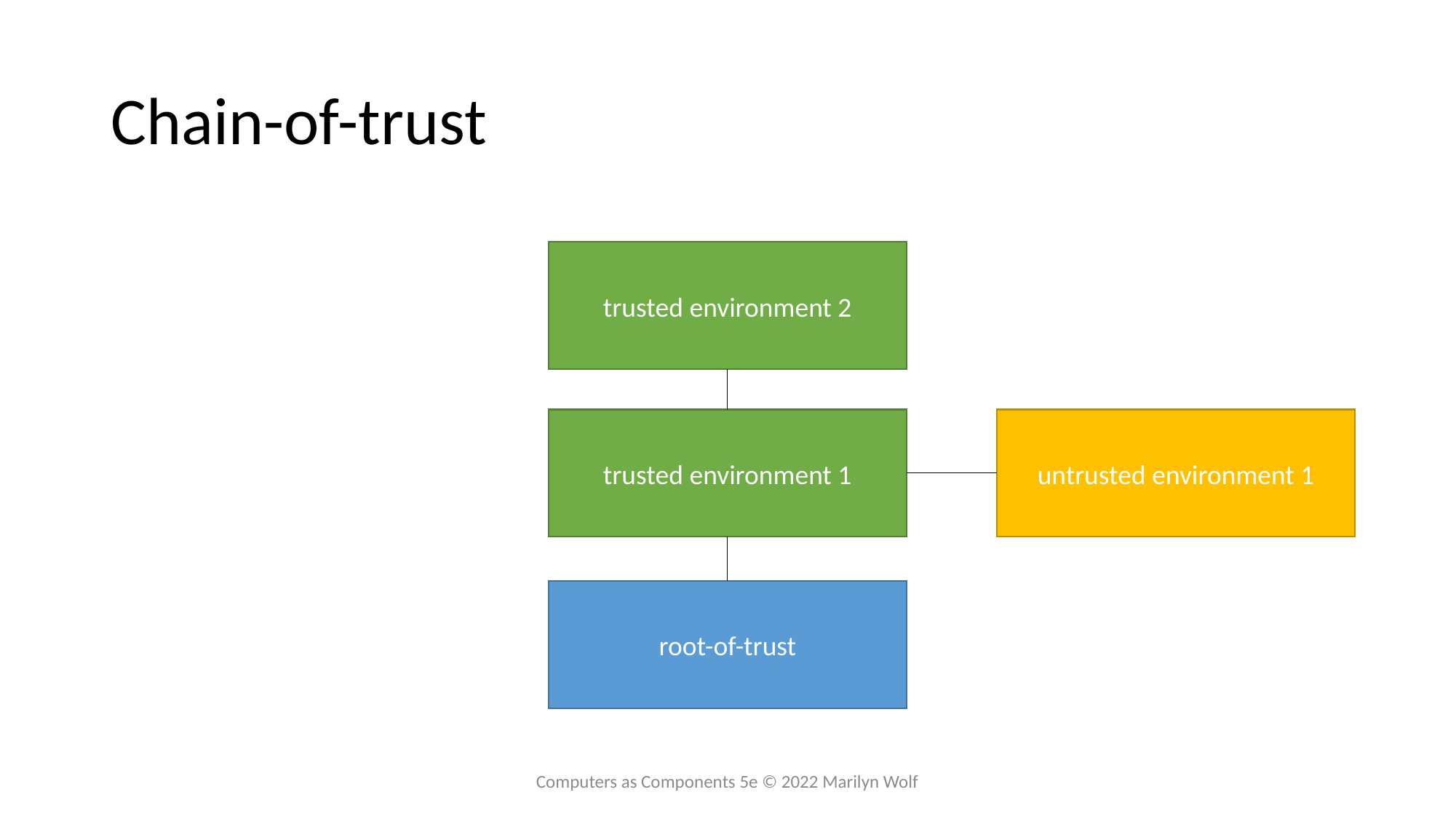

# Chain-of-trust
trusted environment 2
trusted environment 1
untrusted environment 1
root-of-trust
Computers as Components 5e © 2022 Marilyn Wolf